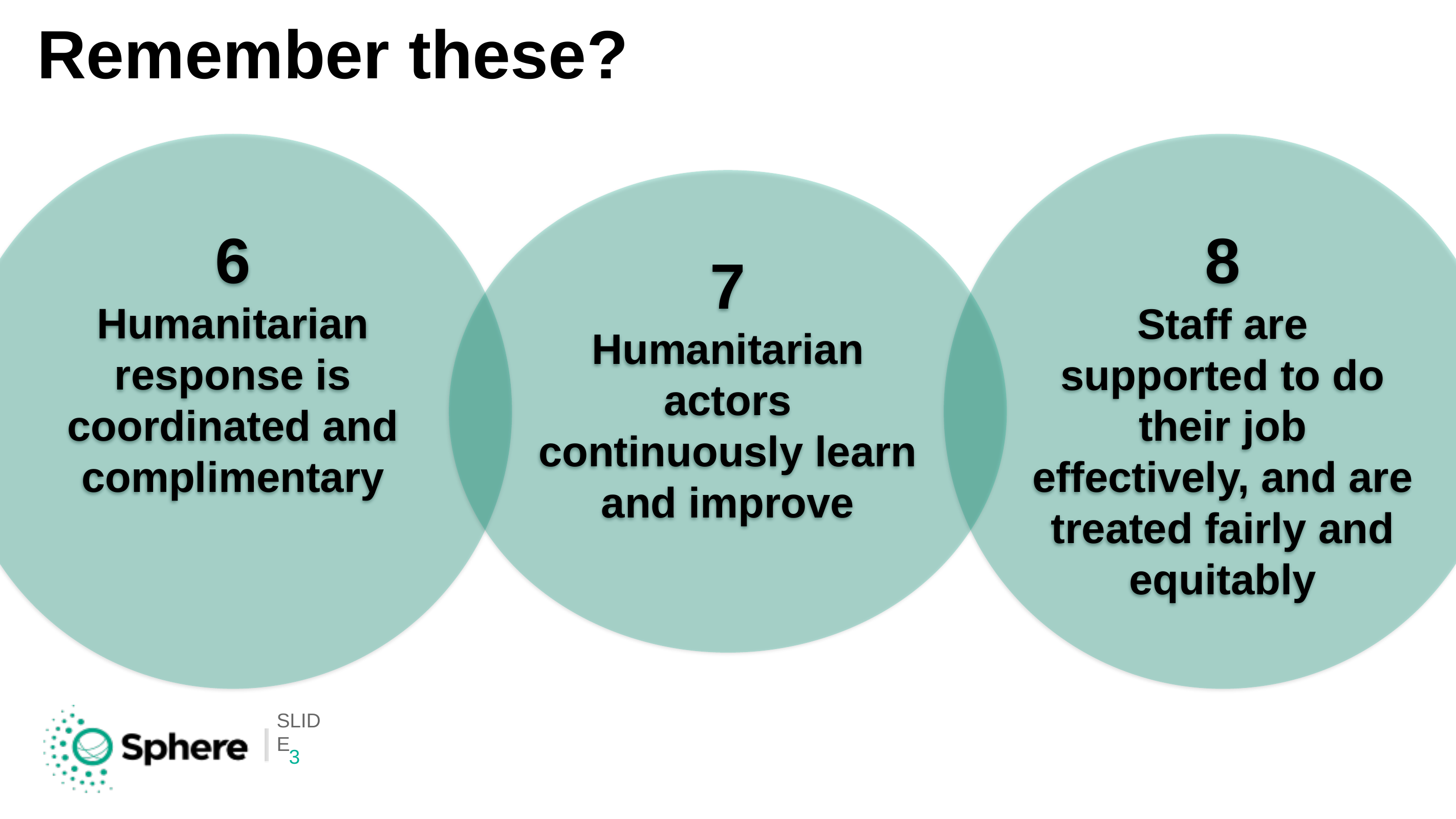

# Remember these?
6
Humanitarian response is coordinated and complimentary

7
Humanitarian actors continuously learn and improve

8
Staff are supported to do their job effectively, and are treated fairly and equitably
3